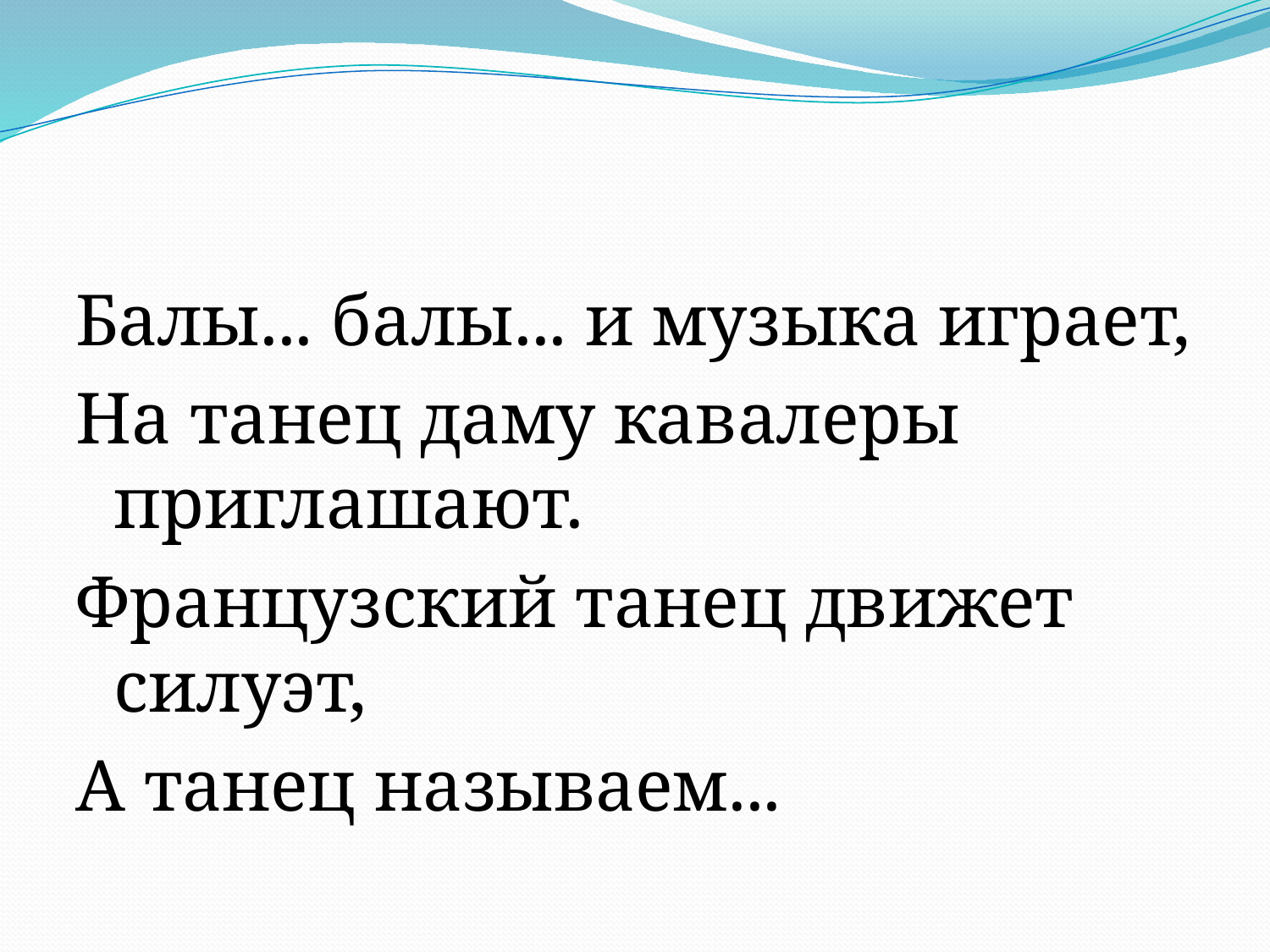

Балы... балы... и музыка играет,
На танец даму кавалеры приглашают.
Французский танец движет силуэт,
А танец называем...